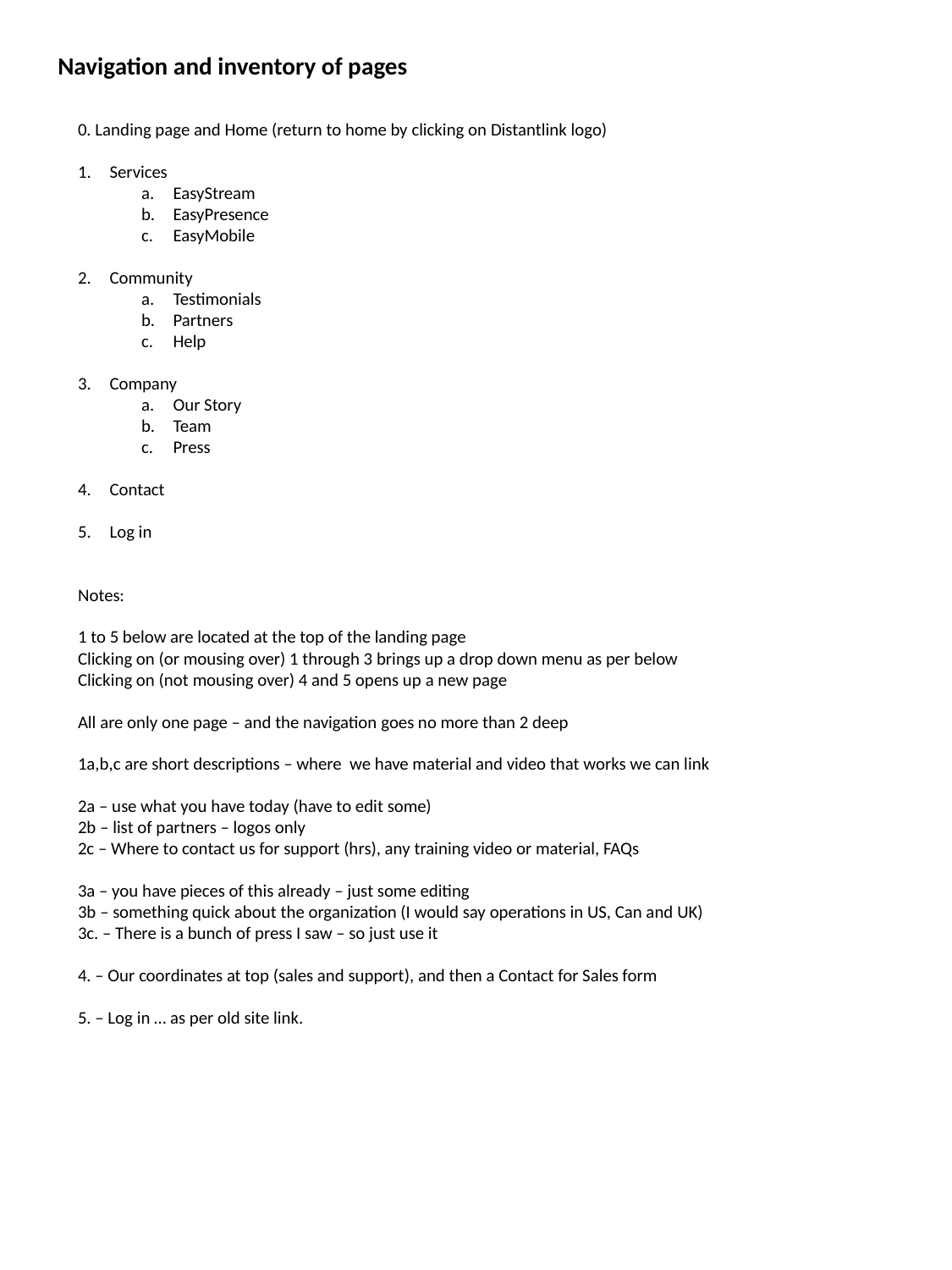

Navigation and inventory of pages
0. Landing page and Home (return to home by clicking on Distantlink logo)

Services
EasyStream
EasyPresence
EasyMobile

Community
Testimonials
Partners
Help

Company
Our Story
Team
Press

Contact

Log in

Notes:

1 to 5 below are located at the top of the landing page
Clicking on (or mousing over) 1 through 3 brings up a drop down menu as per below
Clicking on (not mousing over) 4 and 5 opens up a new page

All are only one page – and the navigation goes no more than 2 deep

1a,b,c are short descriptions – where  we have material and video that works we can link

2a – use what you have today (have to edit some)
2b – list of partners – logos only
2c – Where to contact us for support (hrs), any training video or material, FAQs

3a – you have pieces of this already – just some editing
3b – something quick about the organization (I would say operations in US, Can and UK)
3c. – There is a bunch of press I saw – so just use it

4. – Our coordinates at top (sales and support), and then a Contact for Sales form

5. – Log in … as per old site link.